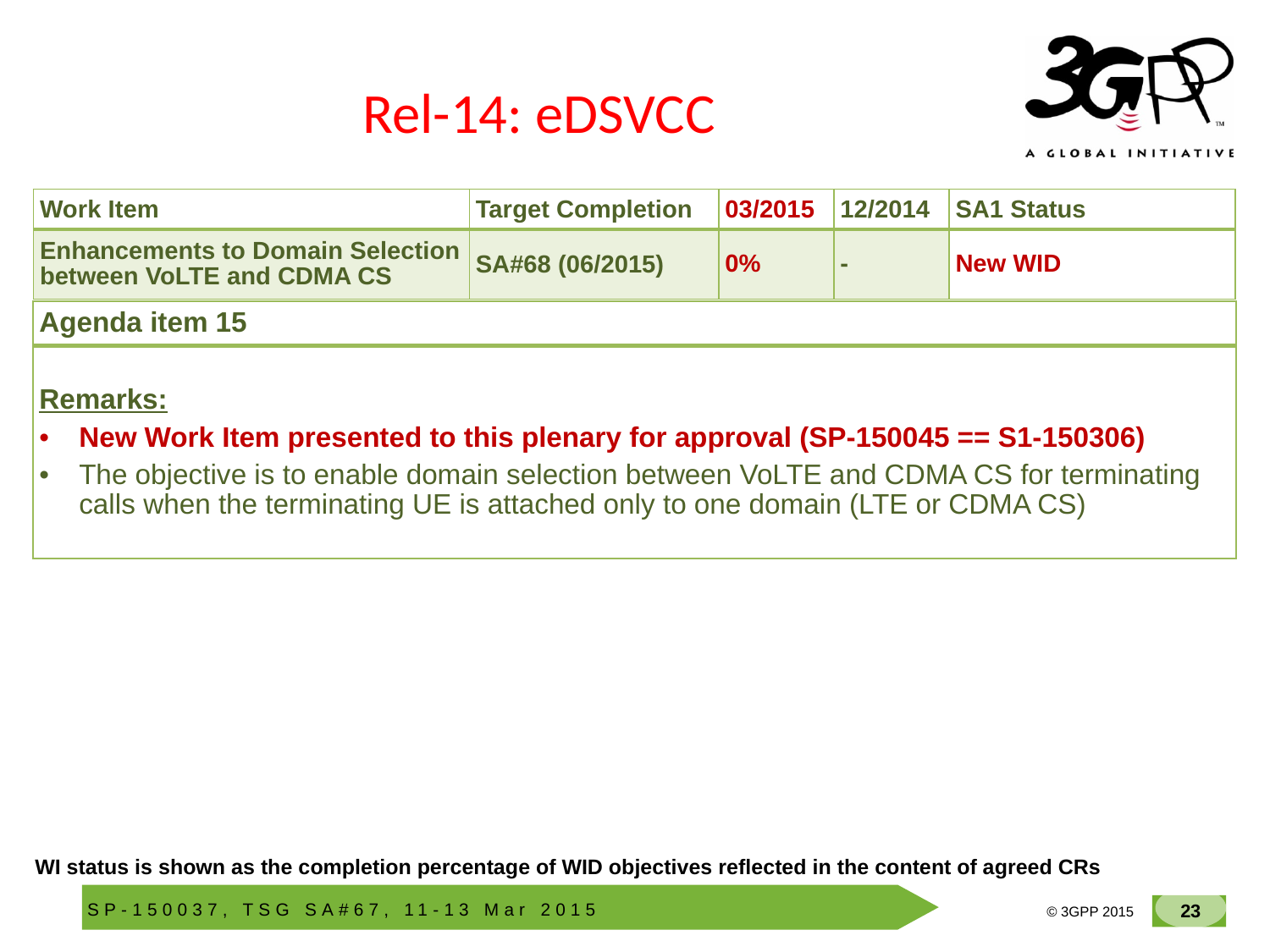

# Rel-14: eDSVCC
| Work Item | Target Completion | 03/2015 | 12/2014 | SA1 Status |
| --- | --- | --- | --- | --- |
| Enhancements to Domain Selection between VoLTE and CDMA CS | SA#68 (06/2015) | 0% | - | New WID |
| Agenda item 15 |
| --- |
|  |
| Remarks: New Work Item presented to this plenary for approval (SP-150045 == S1-150306) The objective is to enable domain selection between VoLTE and CDMA CS for terminating calls when the terminating UE is attached only to one domain (LTE or CDMA CS) |
WI status is shown as the completion percentage of WID objectives reflected in the content of agreed CRs